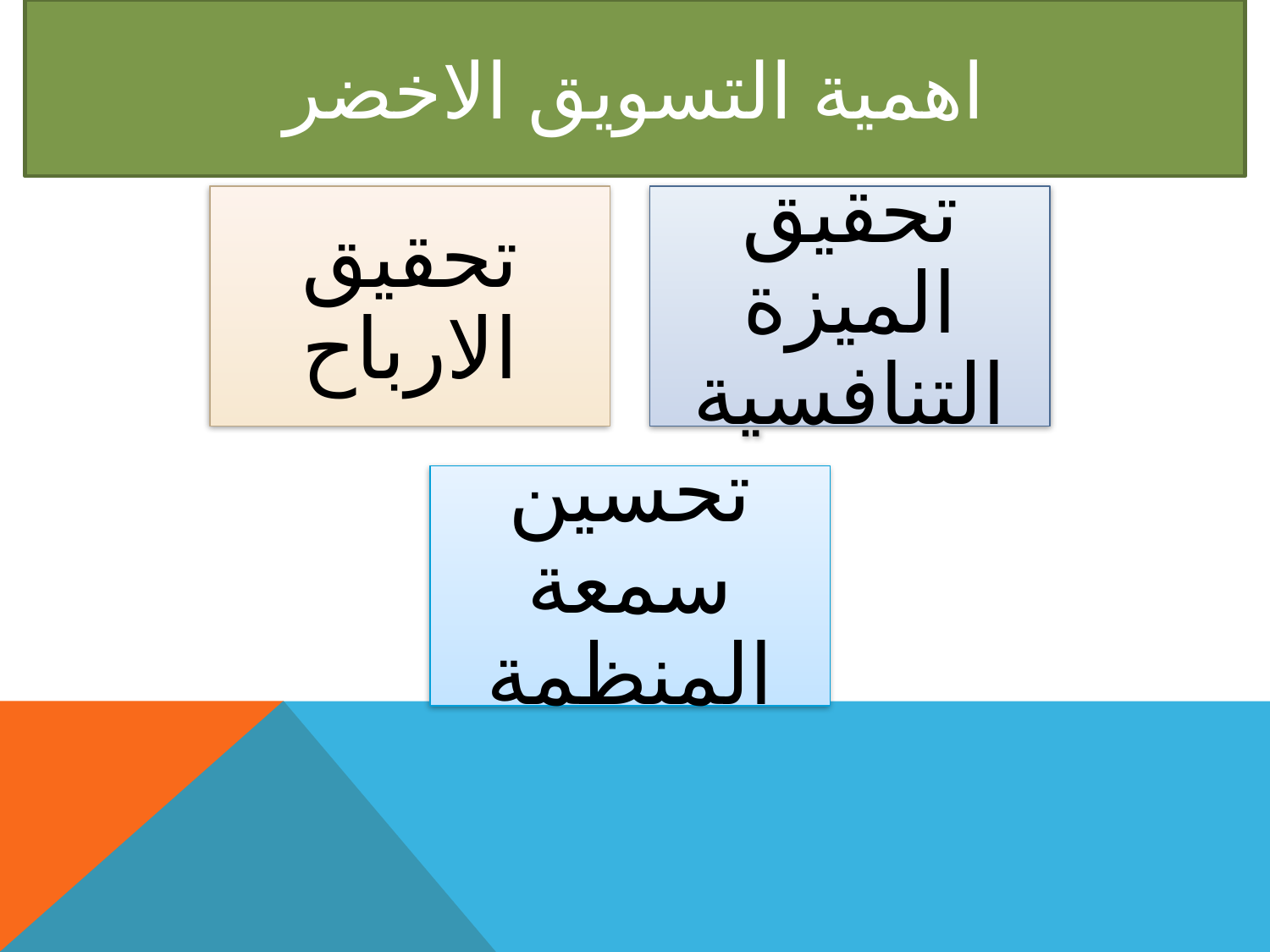

# اهمية التسويق الاخضر
تحقيق الارباح
تحقيق الميزة التنافسية
تحسين سمعة المنظمة